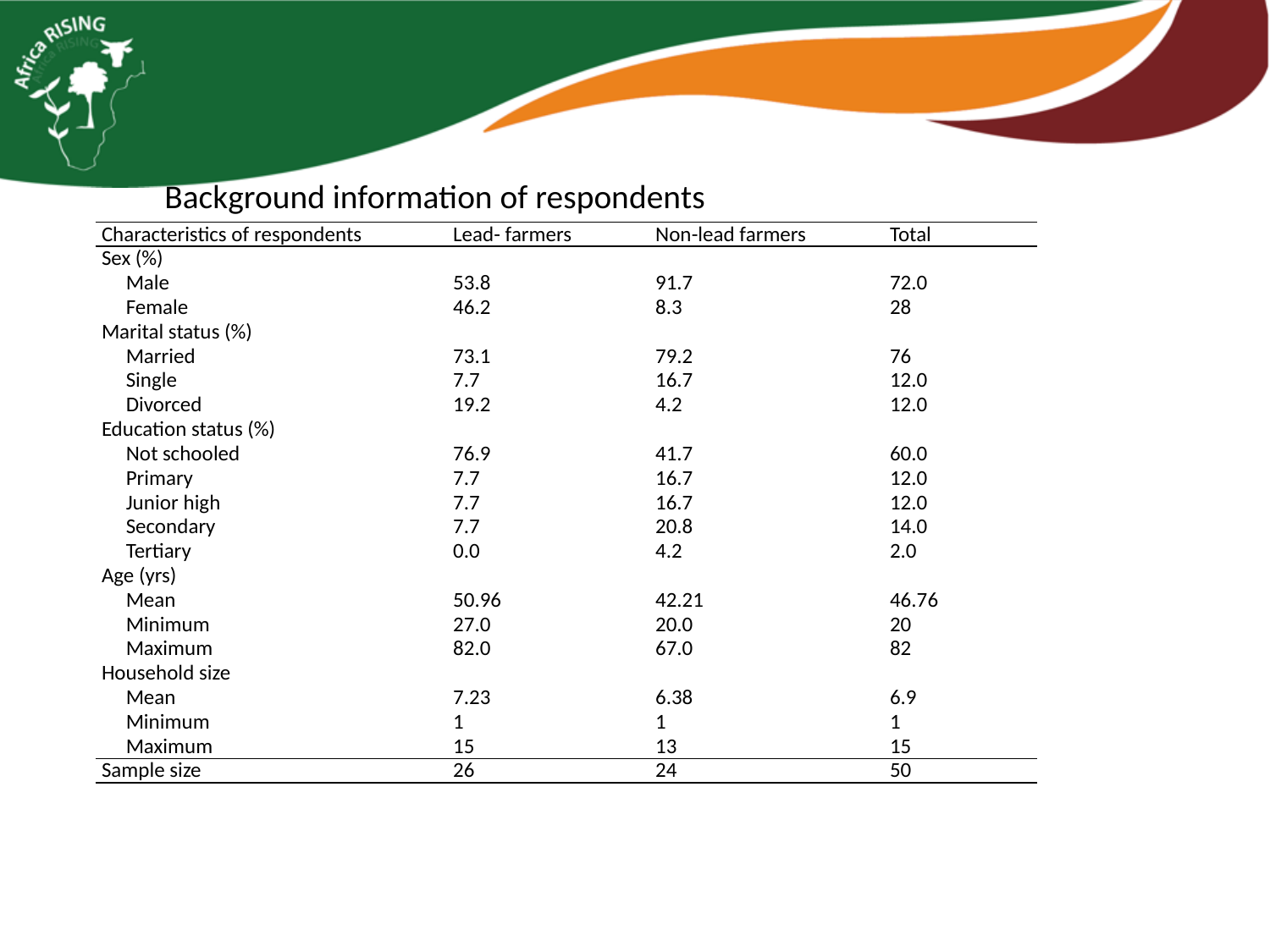

Background information of respondents

| Characteristics of respondents | Lead- farmers | Non-lead farmers | Total |
| --- | --- | --- | --- |
| Sex (%) |  |  |  |
| Male | 53.8 | 91.7 | 72.0 |
| Female | 46.2 | 8.3 | 28 |
| Marital status (%) |  |  |  |
| Married | 73.1 | 79.2 | 76 |
| Single | 7.7 | 16.7 | 12.0 |
| Divorced | 19.2 | 4.2 | 12.0 |
| Education status (%) |  |  |  |
| Not schooled | 76.9 | 41.7 | 60.0 |
| Primary | 7.7 | 16.7 | 12.0 |
| Junior high | 7.7 | 16.7 | 12.0 |
| Secondary | 7.7 | 20.8 | 14.0 |
| Tertiary | 0.0 | 4.2 | 2.0 |
| Age (yrs) |  |  |  |
| Mean | 50.96 | 42.21 | 46.76 |
| Minimum | 27.0 | 20.0 | 20 |
| Maximum | 82.0 | 67.0 | 82 |
| Household size |  |  |  |
| Mean | 7.23 | 6.38 | 6.9 |
| Minimum | 1 | 1 | 1 |
| Maximum | 15 | 13 | 15 |
| Sample size | 26 | 24 | 50 |